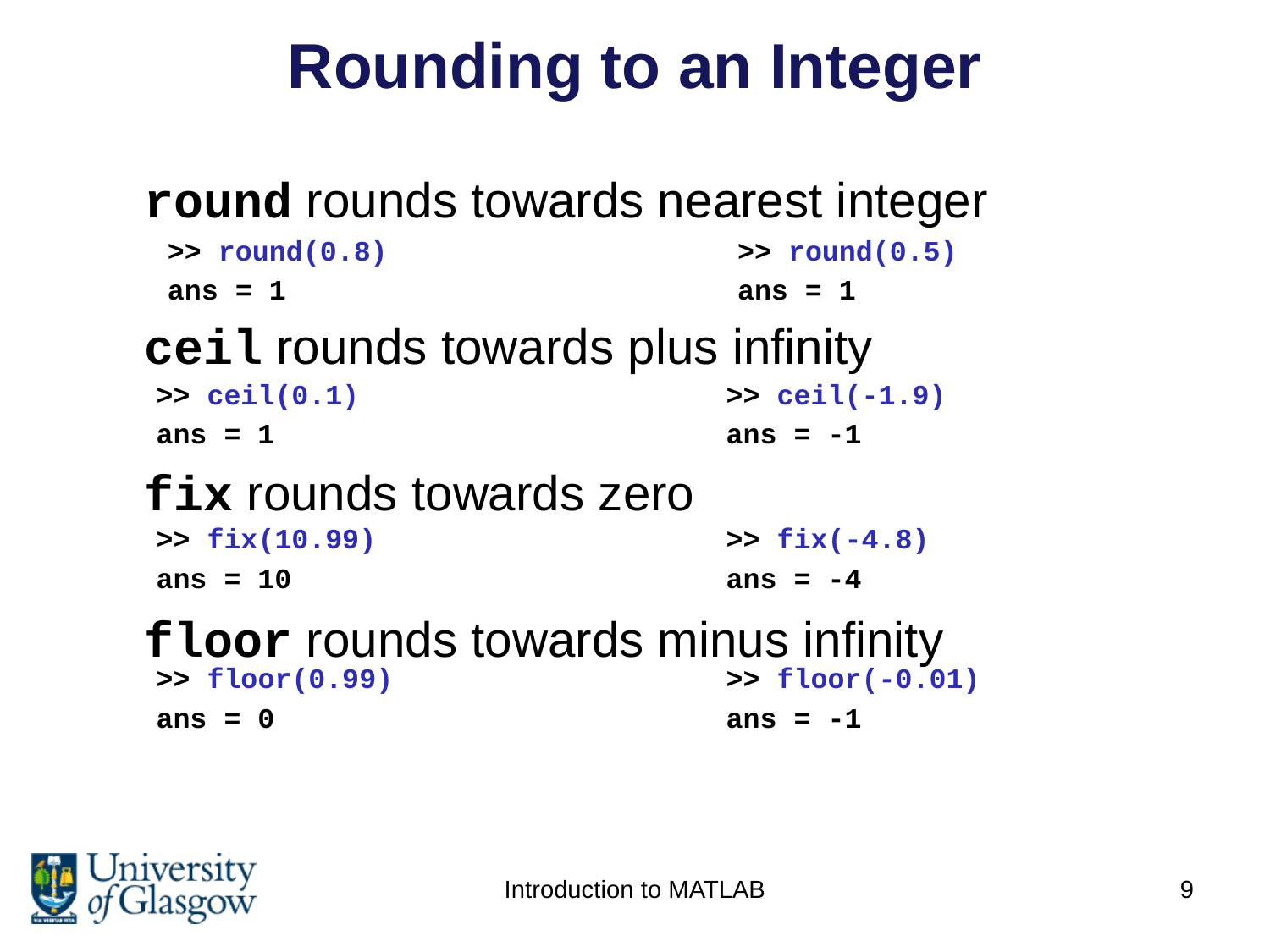

# Rounding commands
Rounding to an Integer
round rounds towards nearest integer

ceil rounds towards plus infinity

fix rounds towards zero

floor rounds towards minus infinity

>> round(0.8)
ans = 1
>> round(0.5)
ans = 1
>> ceil(0.1)
ans = 1
>> ceil(-1.9)
ans = -1
>> fix(10.99)
ans = 10
>> fix(-4.8)
ans = -4
>> floor(0.99)
ans = 0
>> floor(-0.01)
ans = -1
Introduction to MATLAB
9